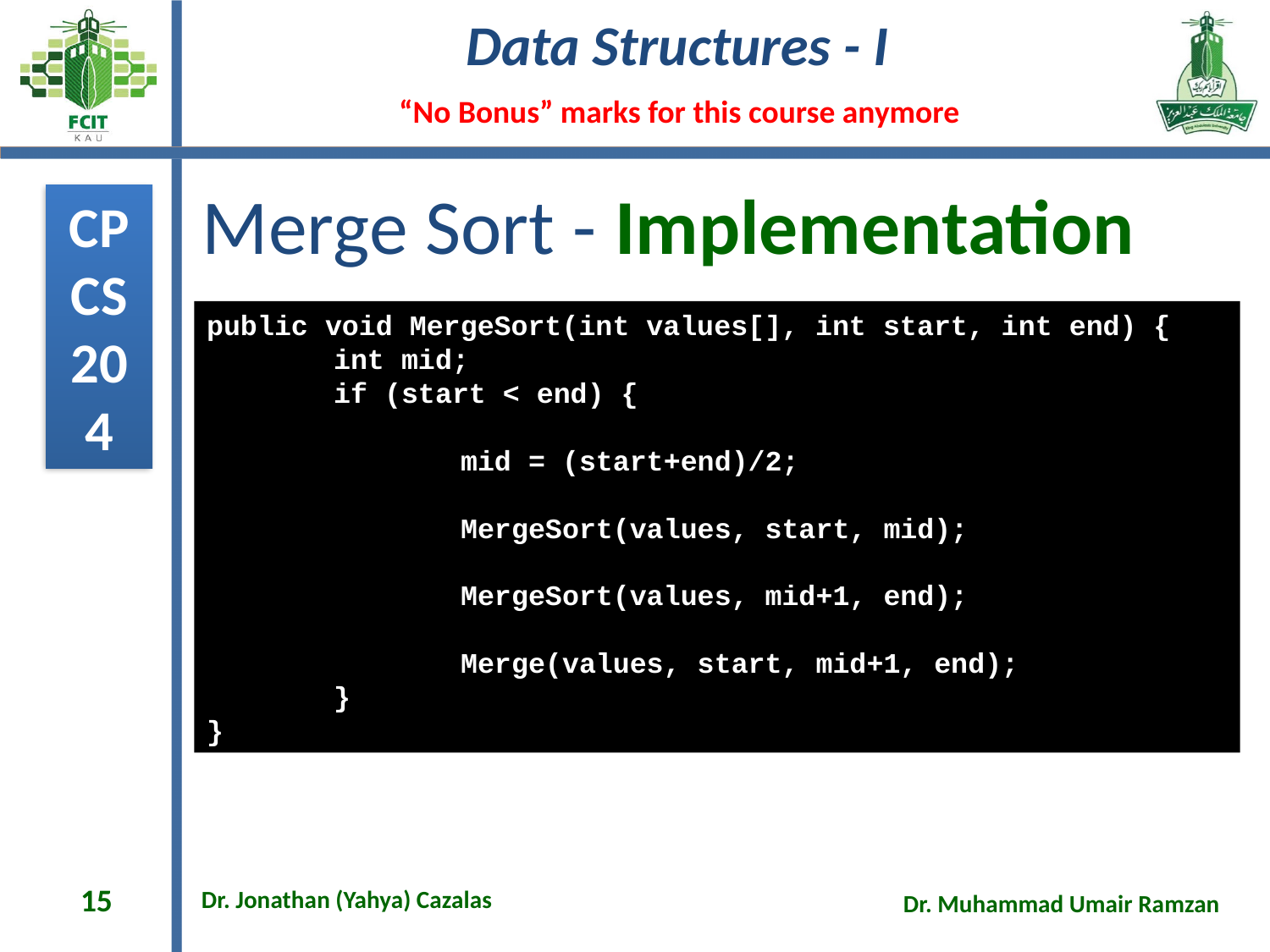

# Merge Sort - Implementation

public void MergeSort(int values[], int start, int end) {
	int mid;
	if (start < end) {

		mid = (start+end)/2;

		MergeSort(values, start, mid);

		MergeSort(values, mid+1, end);

		Merge(values, start, mid+1, end);
	}
}
15